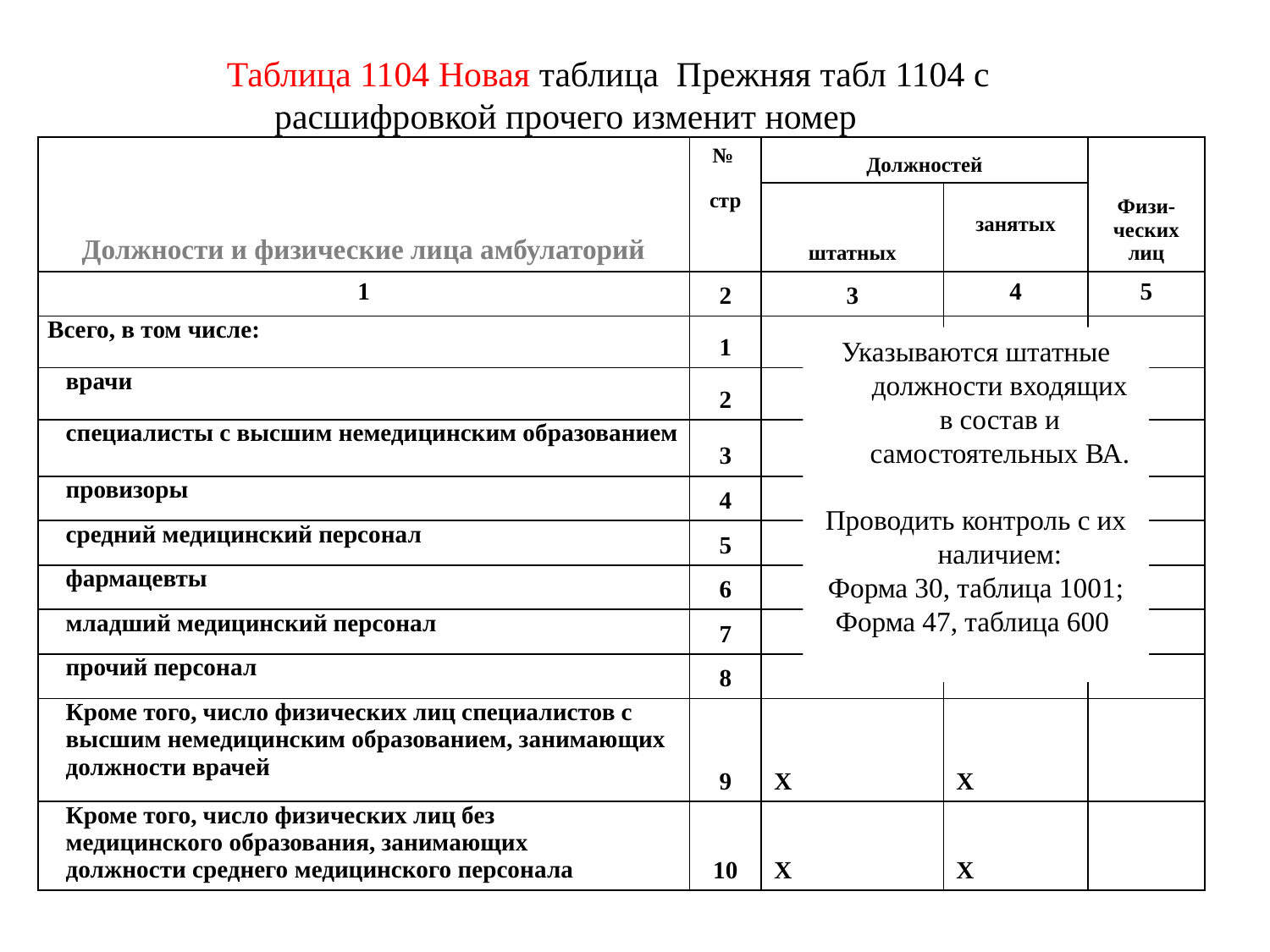

Таблица 1104 Новая таблица  Прежняя табл 1104 с расшифровкой прочего изменит номер
| Должности и физические лица амбулаторий | № | Должностей |  | Физи-ческих лиц |
| --- | --- | --- | --- | --- |
|  | стр | штатных | занятых |  |
| 1 | 2 | 3 | 4 | 5 |
| Всего, в том числе: | 1 |  |  |  |
| врачи | 2 |  |  |  |
| специалисты с высшим немедицинским образованием | 3 |  |  |  |
| провизоры | 4 |  |  |  |
| средний медицинский персонал | 5 |  |  |  |
| фармацевты | 6 |  |  |  |
| младший медицинский персонал | 7 |  |  |  |
| прочий персонал | 8 |  |  |  |
| Кроме того, число физических лиц специалистов с высшим немедицинским образованием, занимающих должности врачей | 9 | Х | Х |  |
| Кроме того, число физических лиц без медицинского образования, занимающих должности среднего медицинского персонала | 10 | Х | Х |  |
Указываются штатные должности входящих в состав и самостоятельных ВА.

Проводить контроль с их наличием:
Форма 30, таблица 1001;
Форма 47, таблица 600